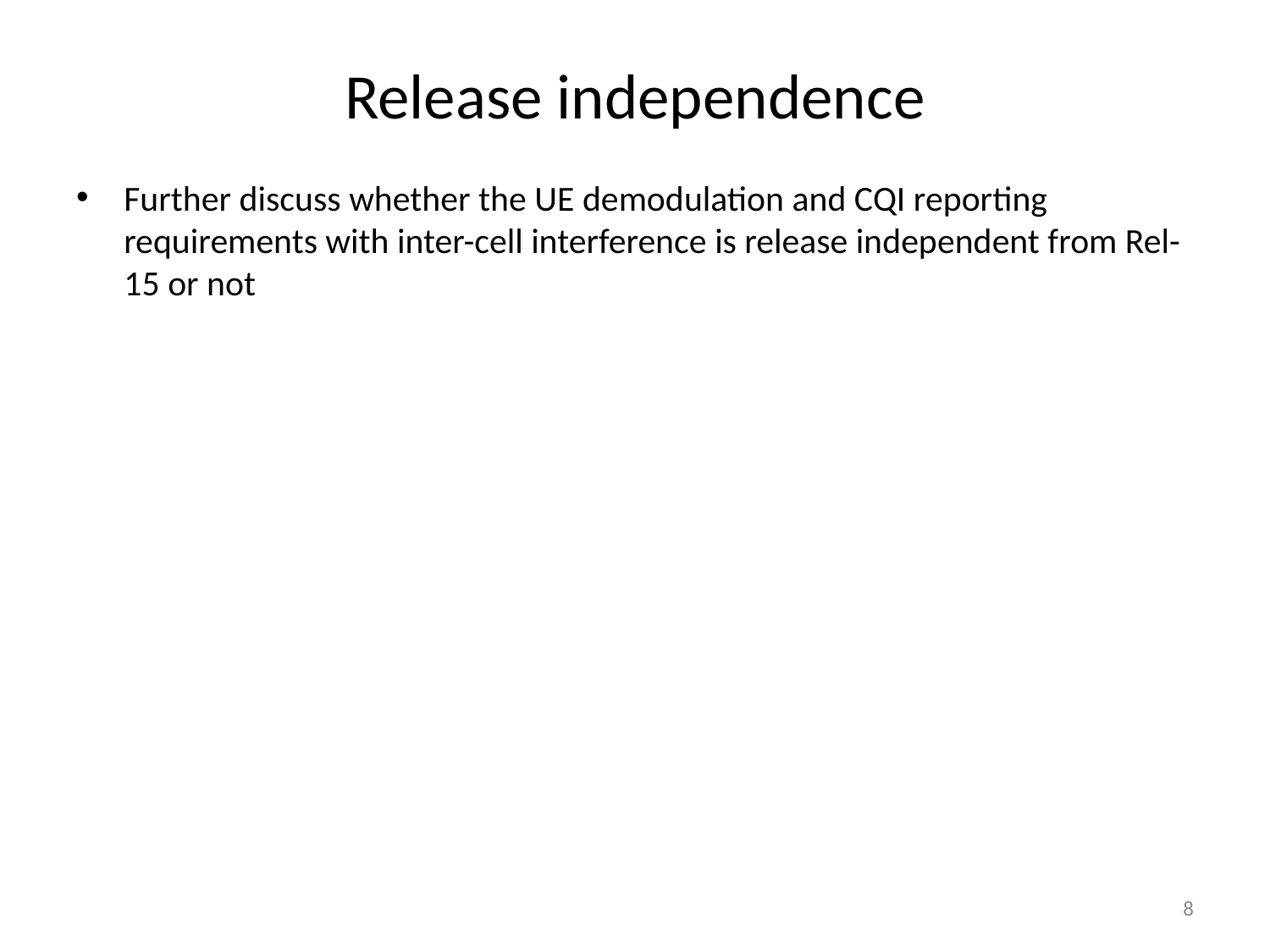

# Release independence
Further discuss whether the UE demodulation and CQI reporting requirements with inter-cell interference is release independent from Rel-15 or not
8